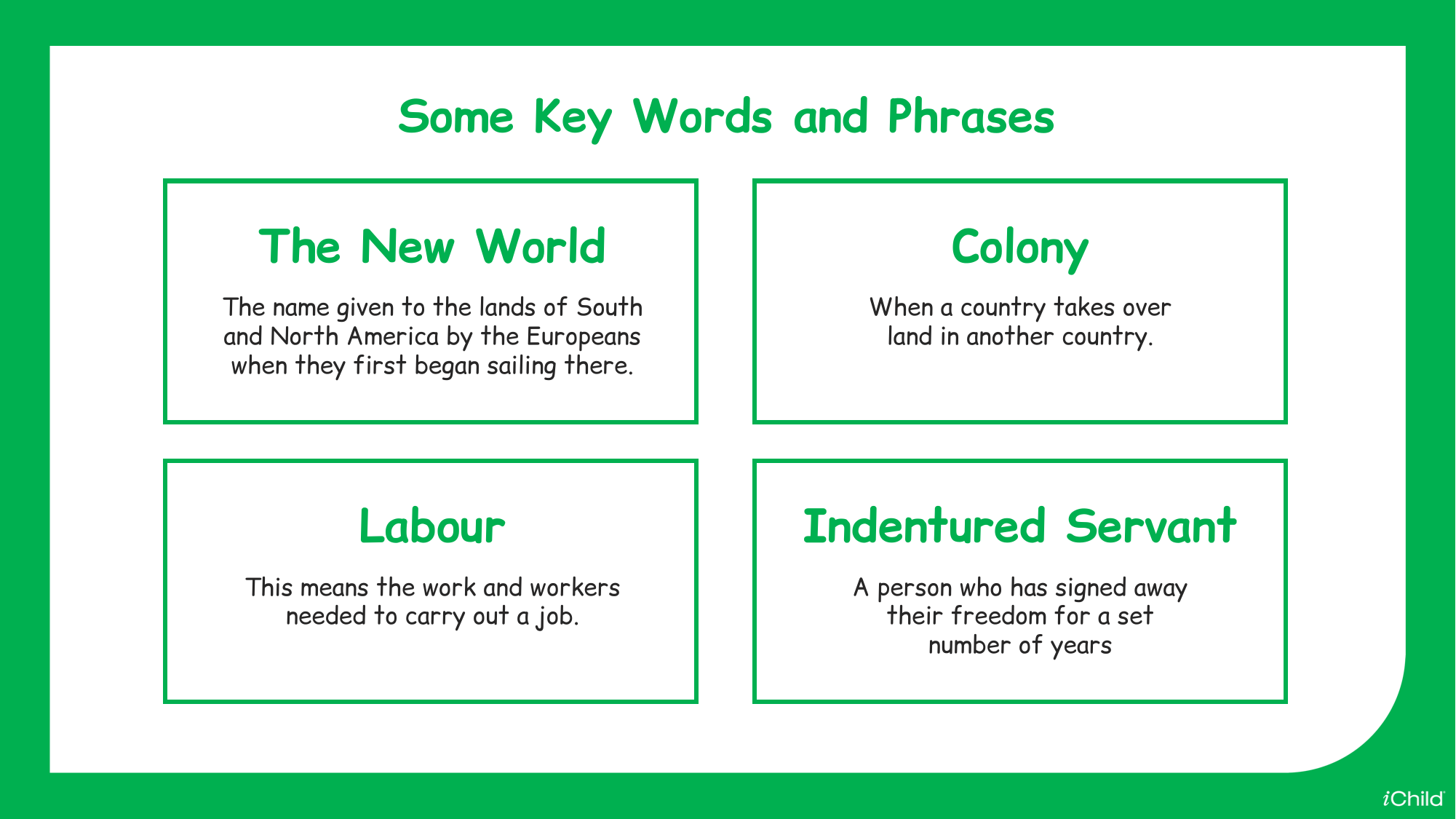

Some Key Words and Phrases

The New World
The name given to the lands of South
and North America by the Europeans
when they first began sailing there.

Colony
When a country takes over
land in another country.

Labour
This means the work and workers
needed to carry out a job.

Indentured Servant
A person who has signed away
their freedom for a set
number of years